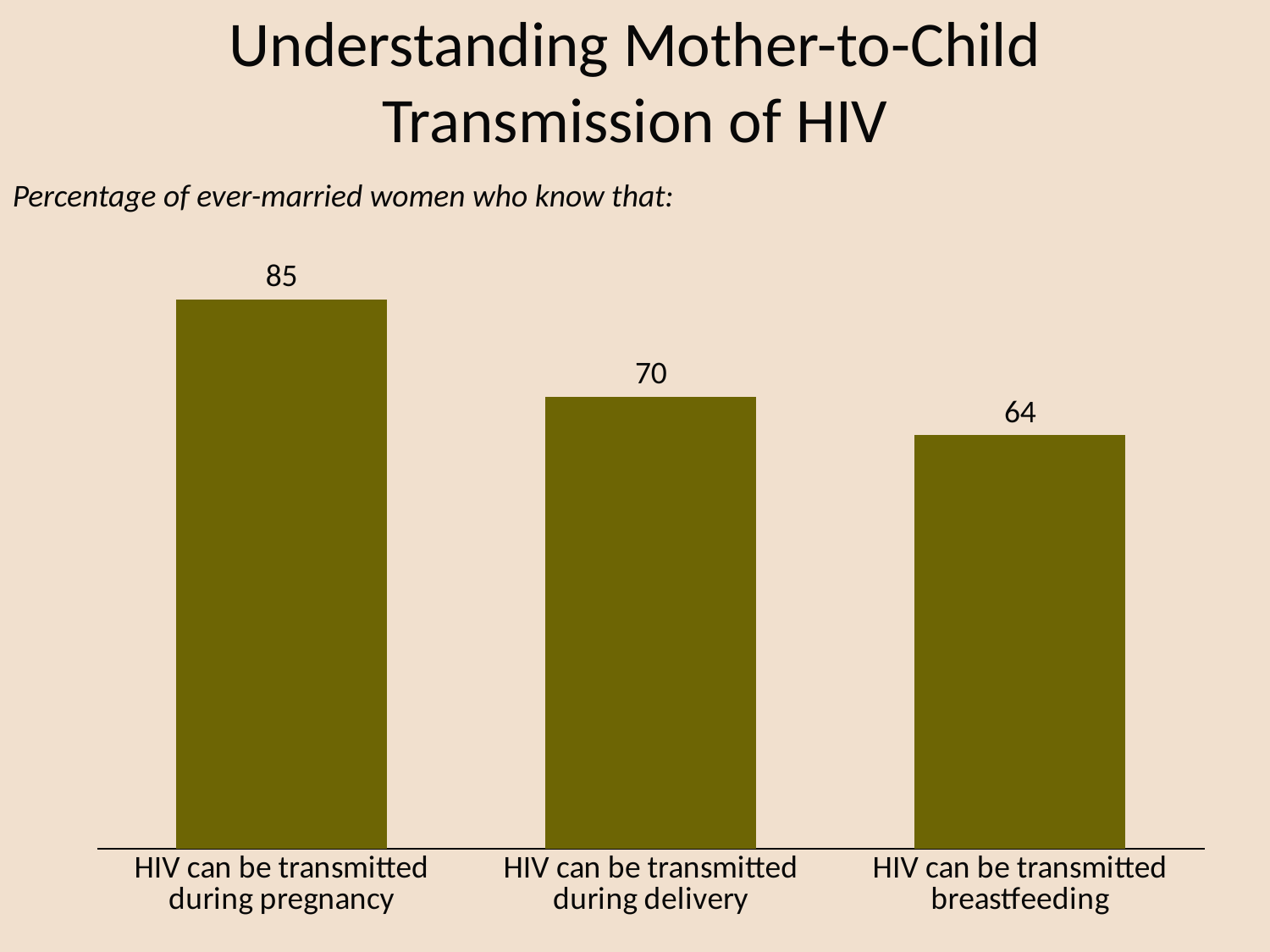

# Understanding Mother-to-Child Transmission of HIV
Percentage of ever-married women who know that:

### Chart

| Category | Women 15-49 |
|---|---|
| HIV can be transmitted during pregnancy | 85.0 |
| HIV can be transmitted during delivery | 70.0 |
| HIV can be transmitted breastfeeding | 64.0 |